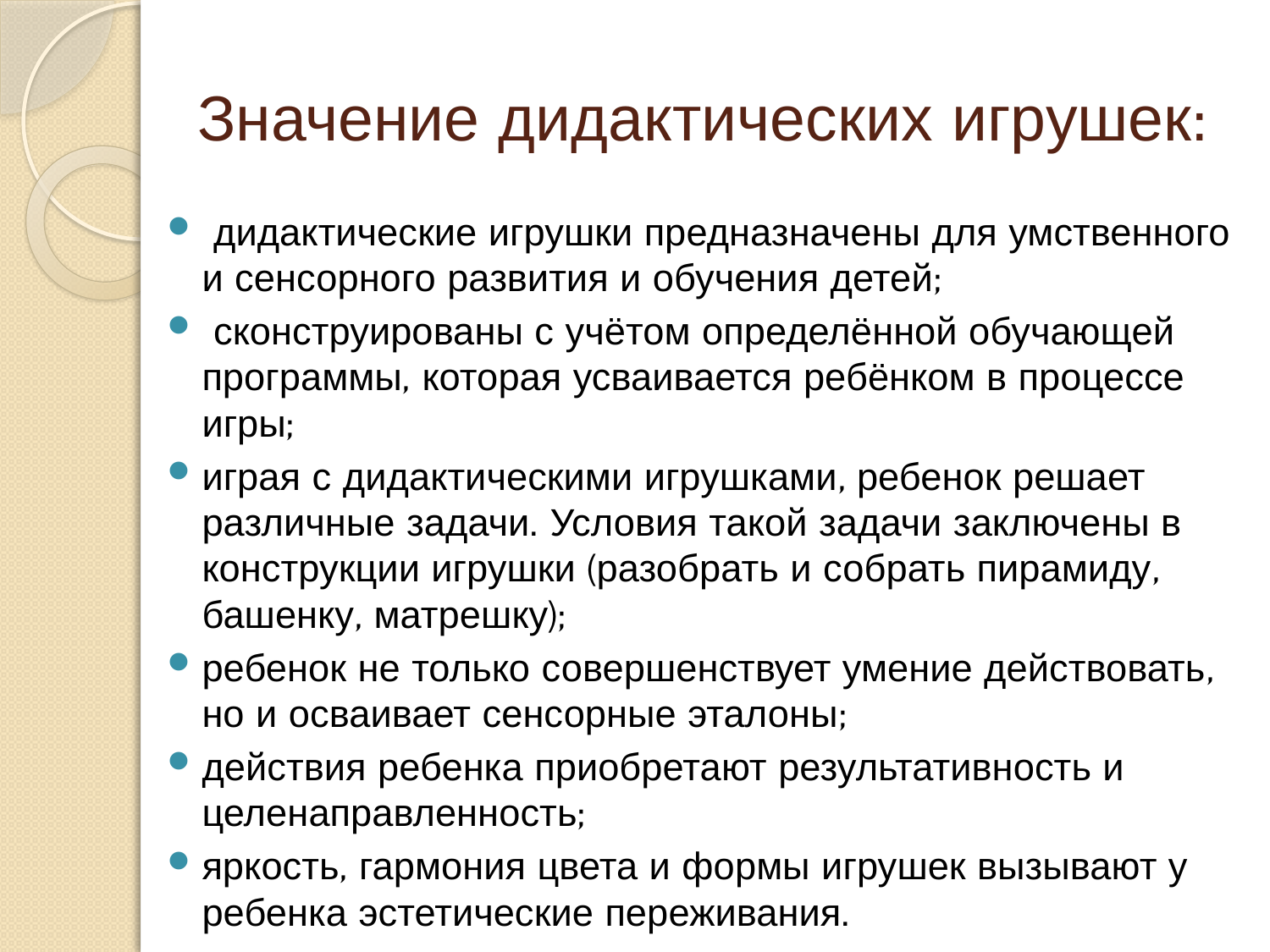

# Значение дидактических игрушек:
 дидактические игрушки предназначены для умственного и сенсорного развития и обучения детей;
 сконструированы с учётом определённой обучающей программы, которая усваивается ребёнком в процессе игры;
играя с дидактическими игрушками, ребенок решает различные задачи. Условия такой задачи заключены в конструкции игрушки (разобрать и собрать пирамиду, башенку, матрешку);
ребенок не только совершенствует умение действовать, но и осваивает сенсорные эталоны;
действия ребенка приобретают результативность и целенаправленность;
яркость, гармония цвета и формы игрушек вызывают у ребенка эстетические переживания.